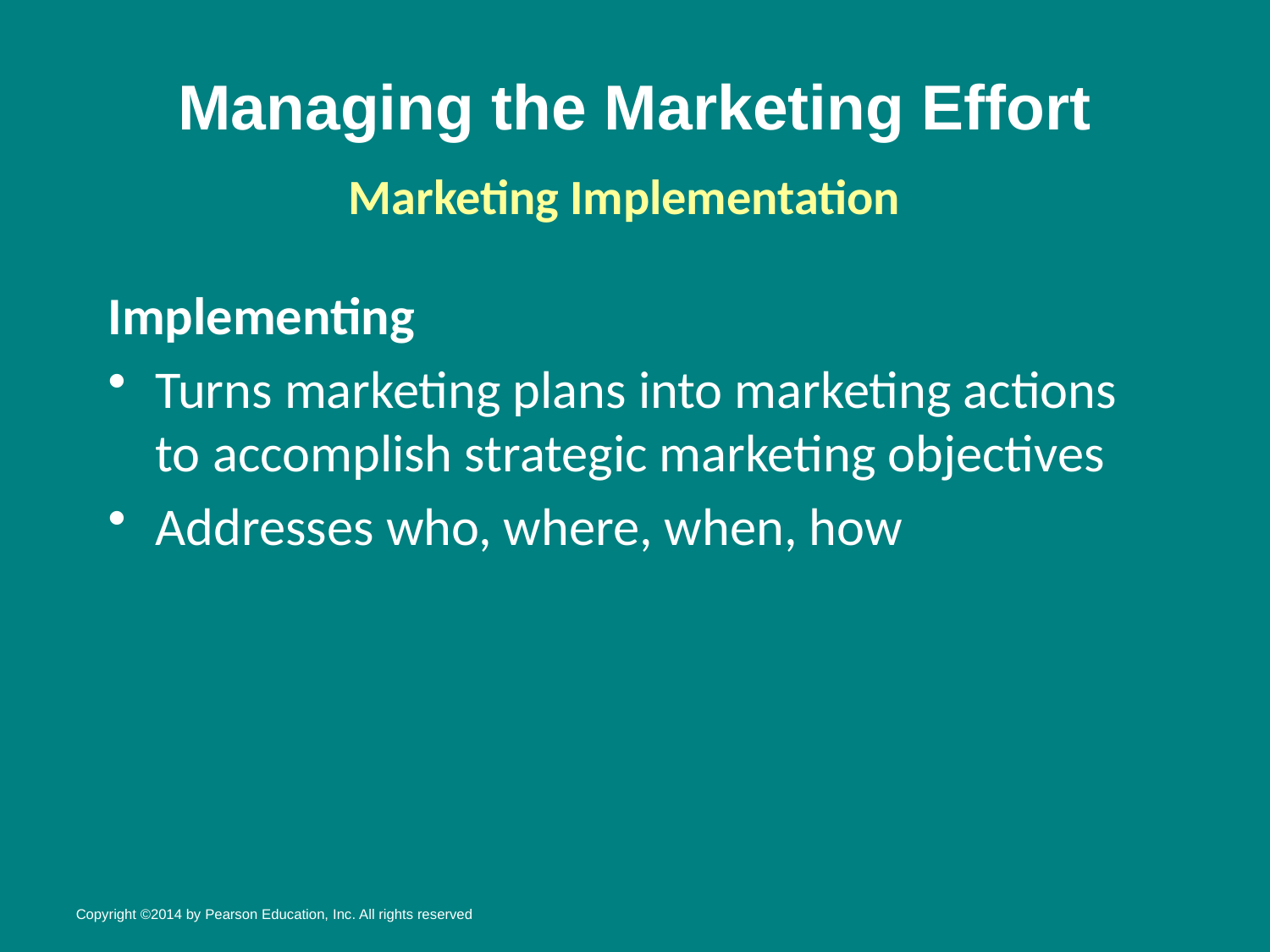

# Managing the Marketing Effort
Marketing Implementation

Implementing
Turns marketing plans into marketing actions to accomplish strategic marketing objectives
Addresses who, where, when, how

Copyright ©2014 by Pearson Education, Inc. All rights reserved